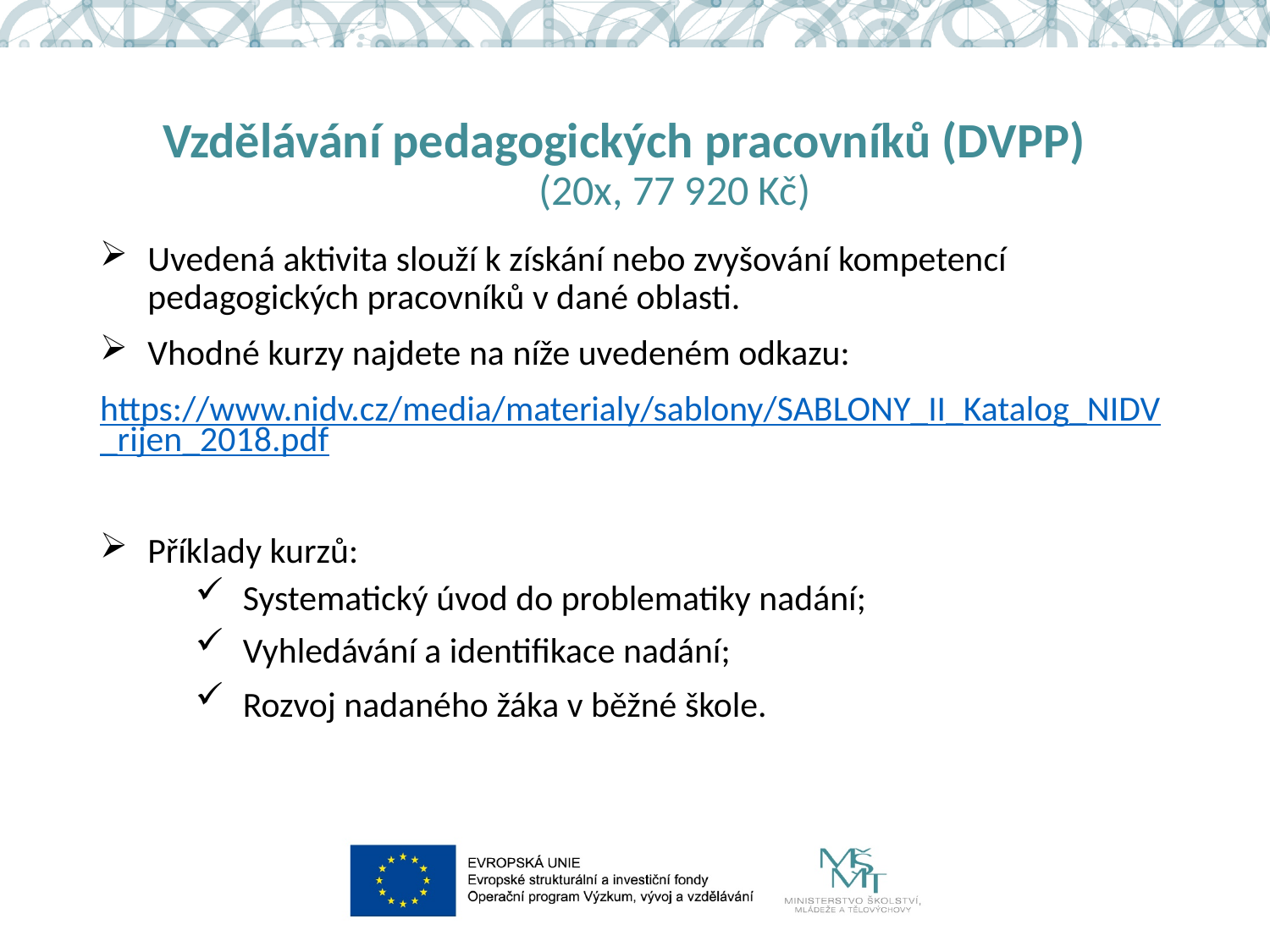

# Vzdělávání pedagogických pracovníků (DVPP) (20x, 77 920 Kč)
Uvedená aktivita slouží k získání nebo zvyšování kompetencí pedagogických pracovníků v dané oblasti.
Vhodné kurzy najdete na níže uvedeném odkazu:
https://www.nidv.cz/media/materialy/sablony/SABLONY_II_Katalog_NIDV_rijen_2018.pdf

Příklady kurzů:
Systematický úvod do problematiky nadání;
Vyhledávání a identifikace nadání;
Rozvoj nadaného žáka v běžné škole.